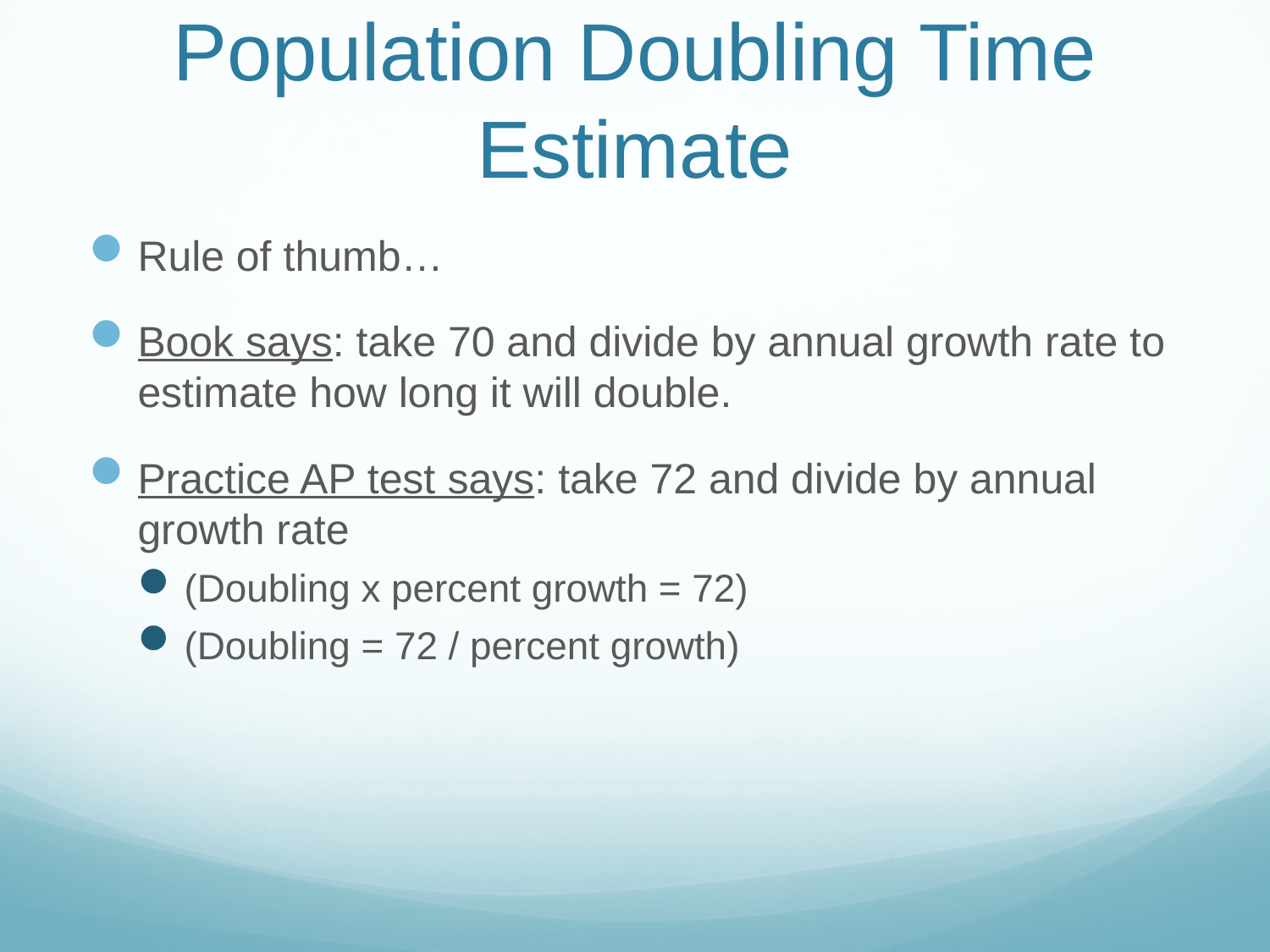

# Population Doubling Time Estimate
Rule of thumb…
Book says: take 70 and divide by annual growth rate to estimate how long it will double.
Practice AP test says: take 72 and divide by annual growth rate
(Doubling x percent growth = 72)
(Doubling = 72 / percent growth)